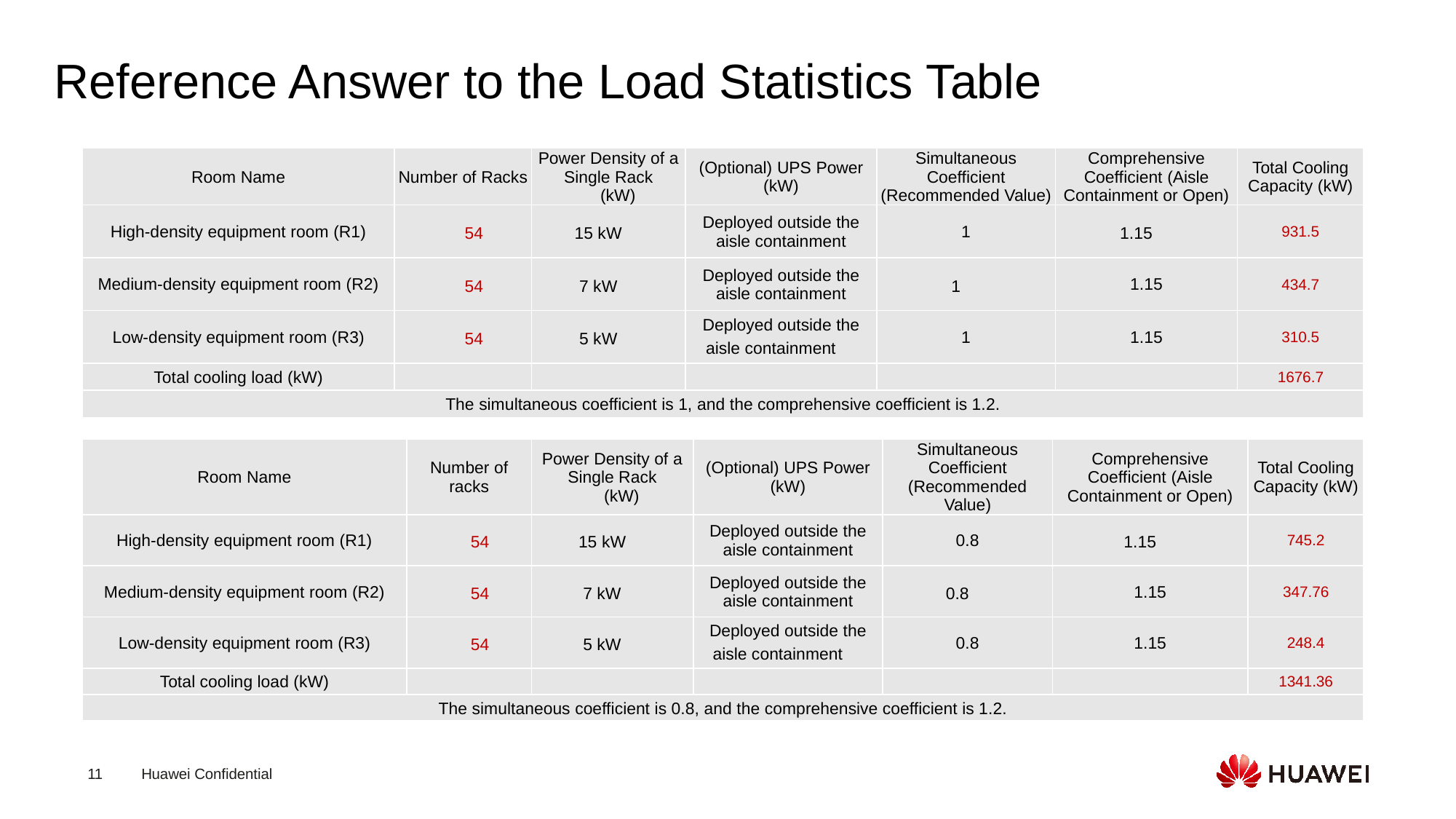

# Reference Answer to the Load Statistics Table
| Room Name | Number of Racks | Power Density of a Single Rack (kW) | (Optional) UPS Power (kW) | Simultaneous Coefficient (Recommended Value) | Comprehensive Coefficient (Aisle Containment or Open) | Total Cooling Capacity (kW) |
| --- | --- | --- | --- | --- | --- | --- |
| High-density equipment room (R1) | 54 | 15 kW | Deployed outside the aisle containment | 1 | 1.15 | 931.5 |
| Medium-density equipment room (R2) | 54 | 7 kW | Deployed outside the aisle containment | 1 | 1.15 | 434.7 |
| Low-density equipment room (R3) | 54 | 5 kW | Deployed outside the aisle containment | 1 | 1.15 | 310.5 |
| Total cooling load (kW) |  |  |  |  |  | 1676.7 |
| The simultaneous coefficient is 1, and the comprehensive coefficient is 1.2. |  |  |  |  |  |  |
| Room Name | Number of racks | Power Density of a Single Rack (kW) | (Optional) UPS Power (kW) | Simultaneous Coefficient (Recommended Value) | Comprehensive Coefficient (Aisle Containment or Open) | Total Cooling Capacity (kW) |
| --- | --- | --- | --- | --- | --- | --- |
| High-density equipment room (R1) | 54 | 15 kW | Deployed outside the aisle containment | 0.8 | 1.15 | 745.2 |
| Medium-density equipment room (R2) | 54 | 7 kW | Deployed outside the aisle containment | 0.8 | 1.15 | 347.76 |
| Low-density equipment room (R3) | 54 | 5 kW | Deployed outside the aisle containment | 0.8 | 1.15 | 248.4 |
| Total cooling load (kW) |  |  |  |  |  | 1341.36 |
| The simultaneous coefficient is 0.8, and the comprehensive coefficient is 1.2. |  |  |  |  |  |  |